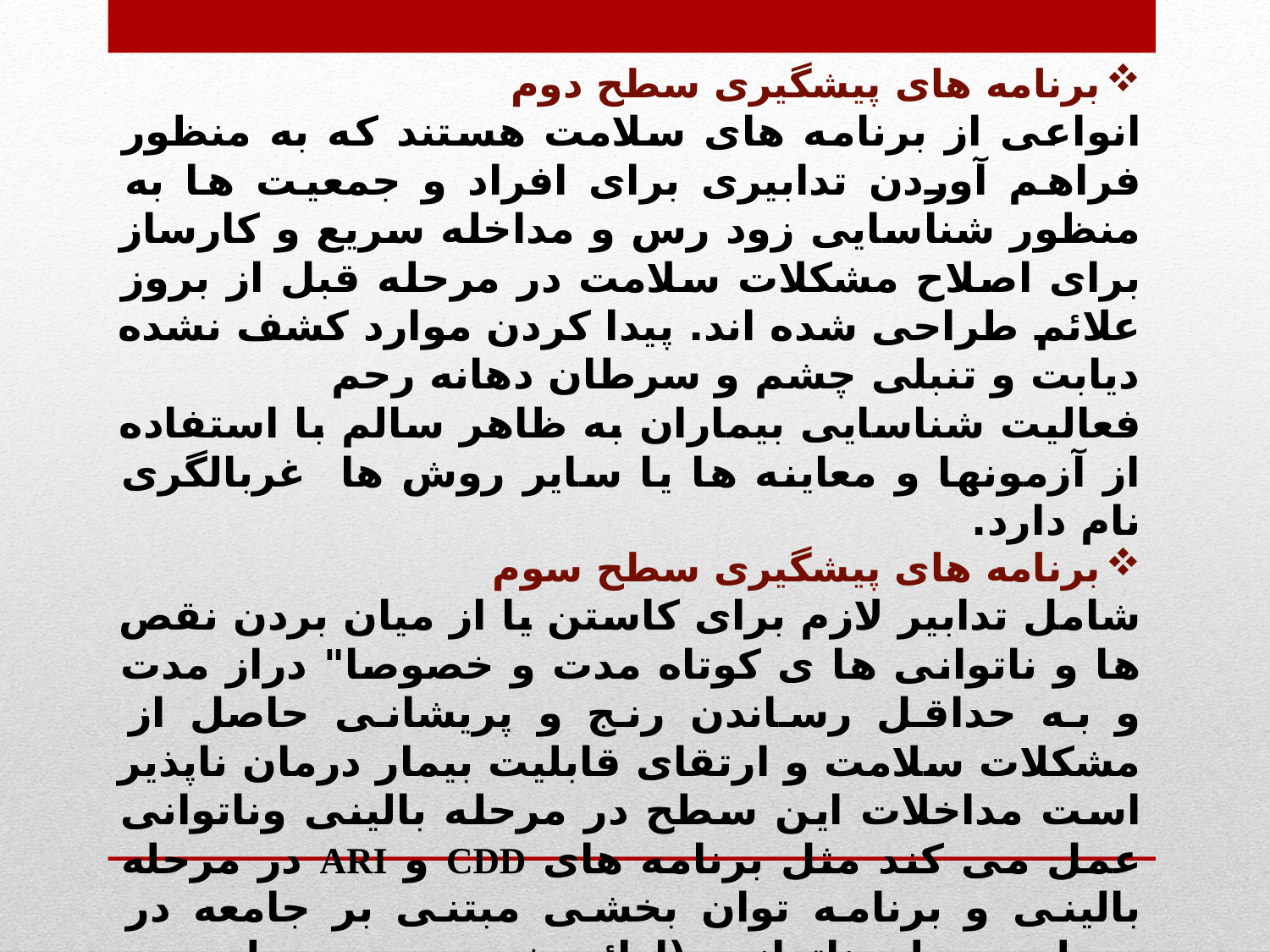

برنامه های پیشگیری سطح دوم
انواعی از برنامه های سلامت هستند که به منظور فراهم آوردن تدابیری برای افراد و جمعیت ها به منظور شناسایی زود رس و مداخله سریع و کارساز برای اصلاح مشکلات سلامت در مرحله قبل از بروز علائم طراحی شده اند. پیدا کردن موارد کشف نشده دیابت و تنبلی چشم و سرطان دهانه رحم
فعالیت شناسایی بیماران به ظاهر سالم با استفاده از آزمونها و معاینه ها یا سایر روش ها  غربالگری نام دارد.
برنامه های پیشگیری سطح سوم
شامل تدابیر لازم برای کاستن یا از میان بردن نقص ها و ناتوانی ها ی کوتاه مدت و خصوصا" دراز مدت و به حداقل رساندن رنج و پریشانی حاصل از مشکلات سلامت و ارتقای قابلیت بیمار درمان ناپذیر است مداخلات این سطح در مرحله بالینی وناتوانی عمل می کند مثل برنامه های CDD و ARI در مرحله بالینی و برنامه توان بخشی مبتنی بر جامعه در سطح مرحله ناتوانی (ارائه خدمت به معولین به منظور کاهش ناتوانی موجود)
مداخلات این سطح منجر به کاهش شیوع و ناتوانی می شود.